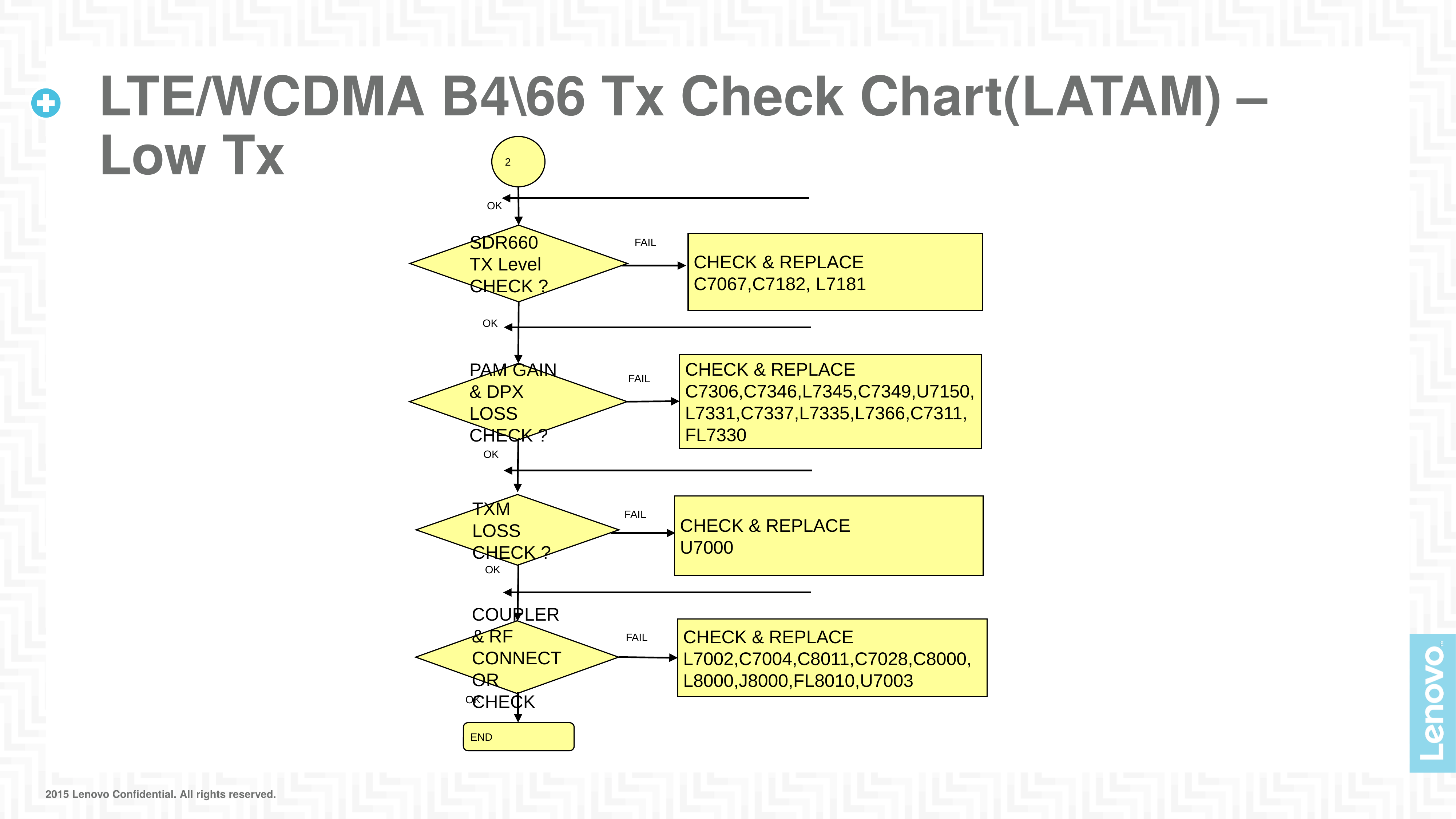

# LTE/WCDMA B4\66 Tx Check Chart(LATAM) – Low Tx
2
OK
SDR660
TX Level
CHECK ?
FAIL
CHECK & REPLACE
C7067,C7182, L7181
OK
CHECK & REPLACE
C7306,C7346,L7345,C7349,U7150,L7331,C7337,L7335,L7366,C7311,FL7330
PAM GAIN & DPX LOSS
CHECK ?
FAIL
OK
TXM LOSS
CHECK ?
CHECK & REPLACE
U7000
FAIL
OK
CHECK & REPLACE
L7002,C7004,C8011,C7028,C8000,L8000,J8000,FL8010,U7003
COUPLER & RF CONNECTOR
CHECK
FAIL
OK
END